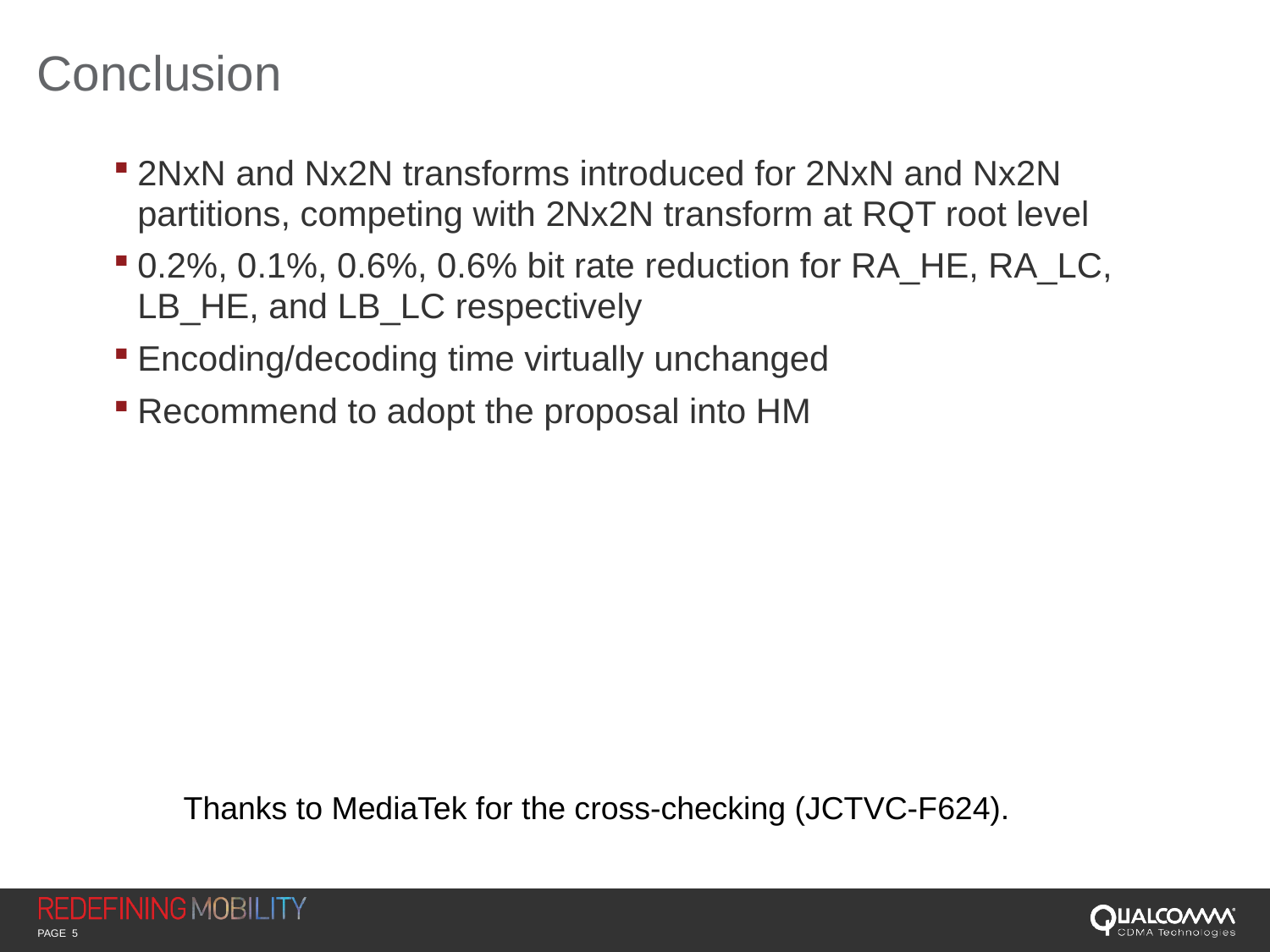

# Conclusion
2NxN and Nx2N transforms introduced for 2NxN and Nx2N partitions, competing with 2Nx2N transform at RQT root level
0.2%, 0.1%, 0.6%, 0.6% bit rate reduction for RA_HE, RA_LC, LB_HE, and LB_LC respectively
Encoding/decoding time virtually unchanged
Recommend to adopt the proposal into HM
Thanks to MediaTek for the cross-checking (JCTVC-F624).